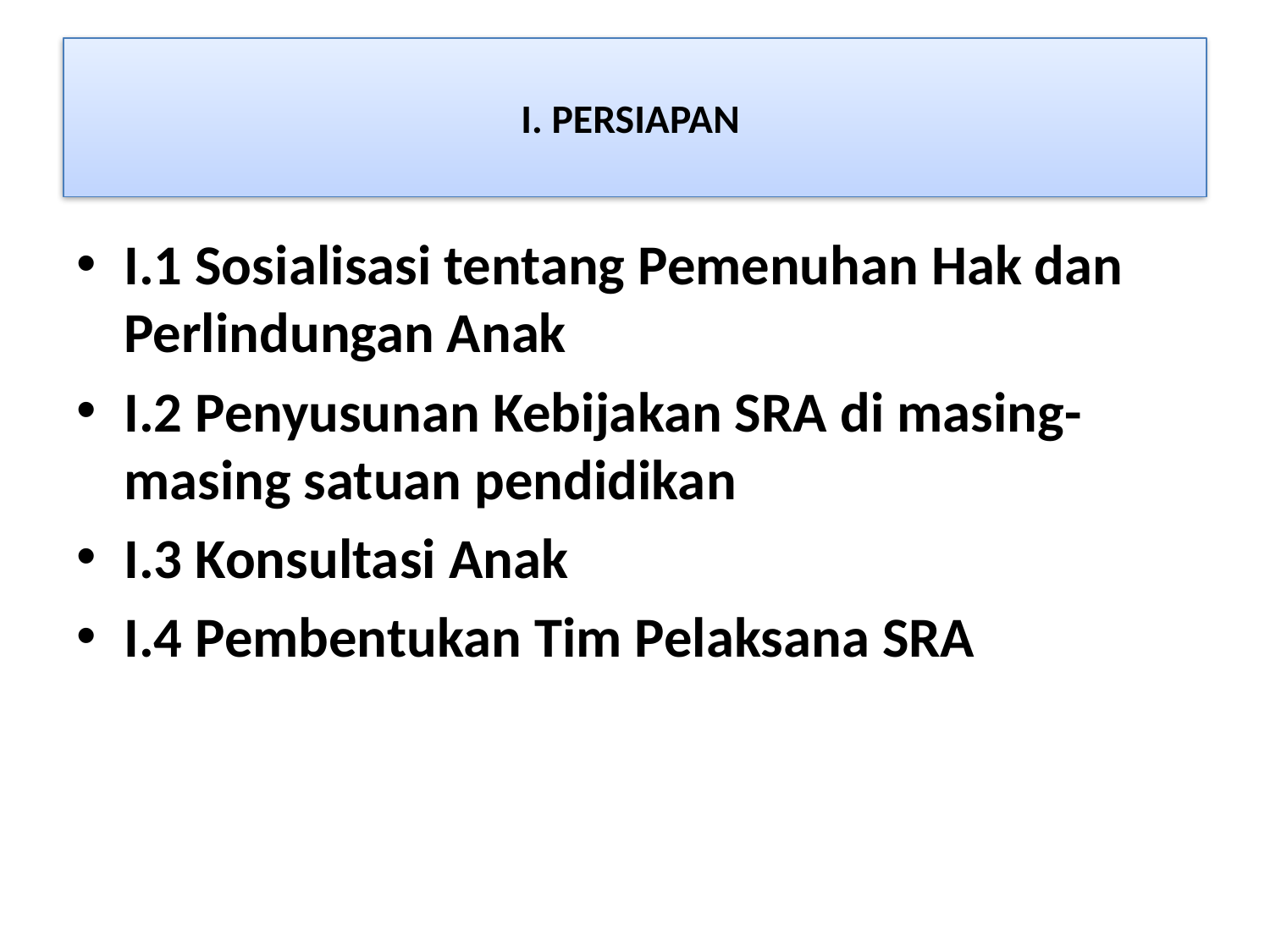

# I. PERSIAPAN
I.1 Sosialisasi tentang Pemenuhan Hak dan Perlindungan Anak
I.2 Penyusunan Kebijakan SRA di masing-masing satuan pendidikan
I.3 Konsultasi Anak
I.4 Pembentukan Tim Pelaksana SRA